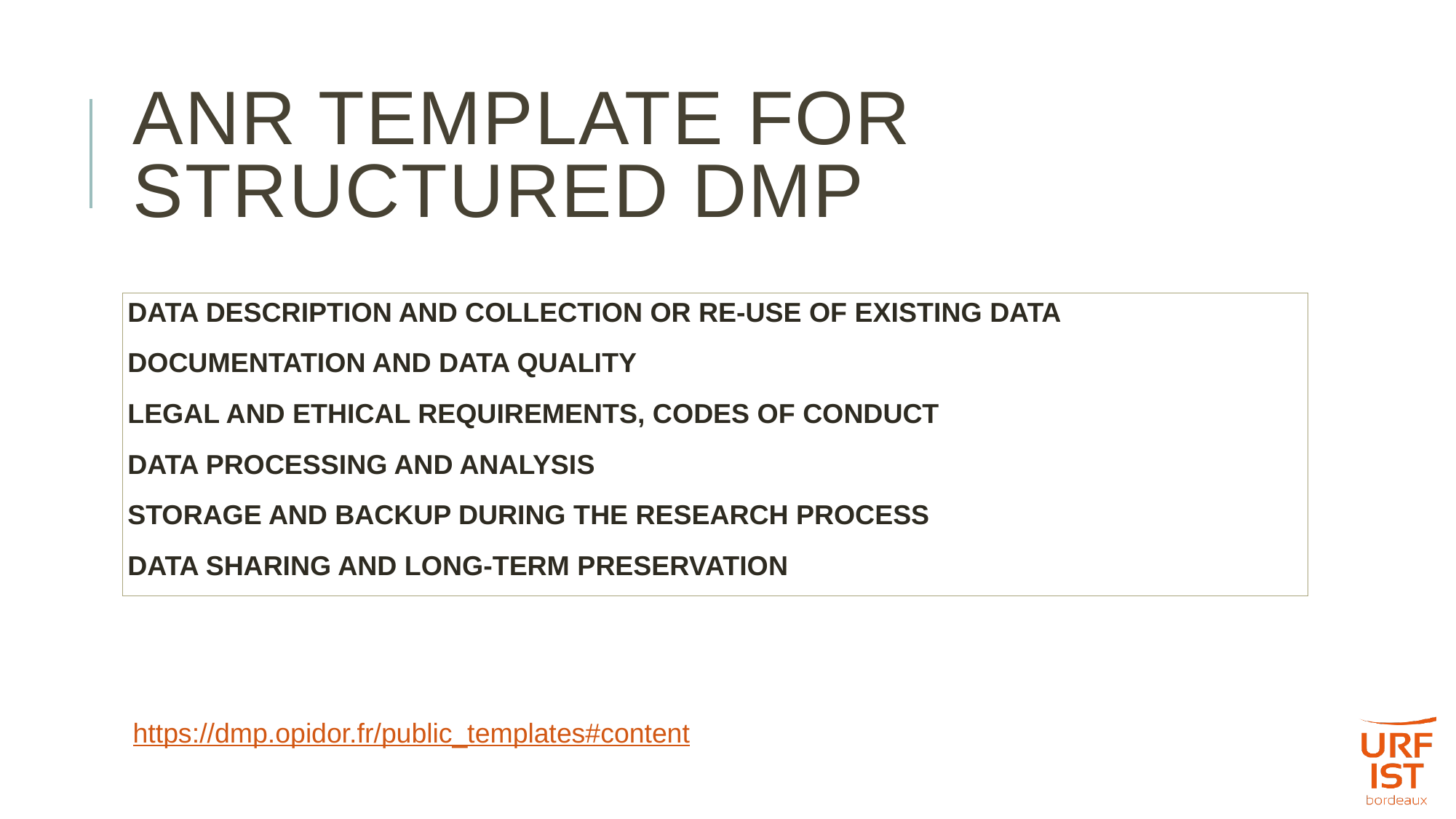

# ANR template for STRUCTURED DMP
Data description and collection or re-use of existing data
Documentation and data quality
Legal and ethical requirements, codes of conduct
Data processing and analysis
Storage and backup during the research process
Data sharing and long-term preservation

https://dmp.opidor.fr/public_templates#content